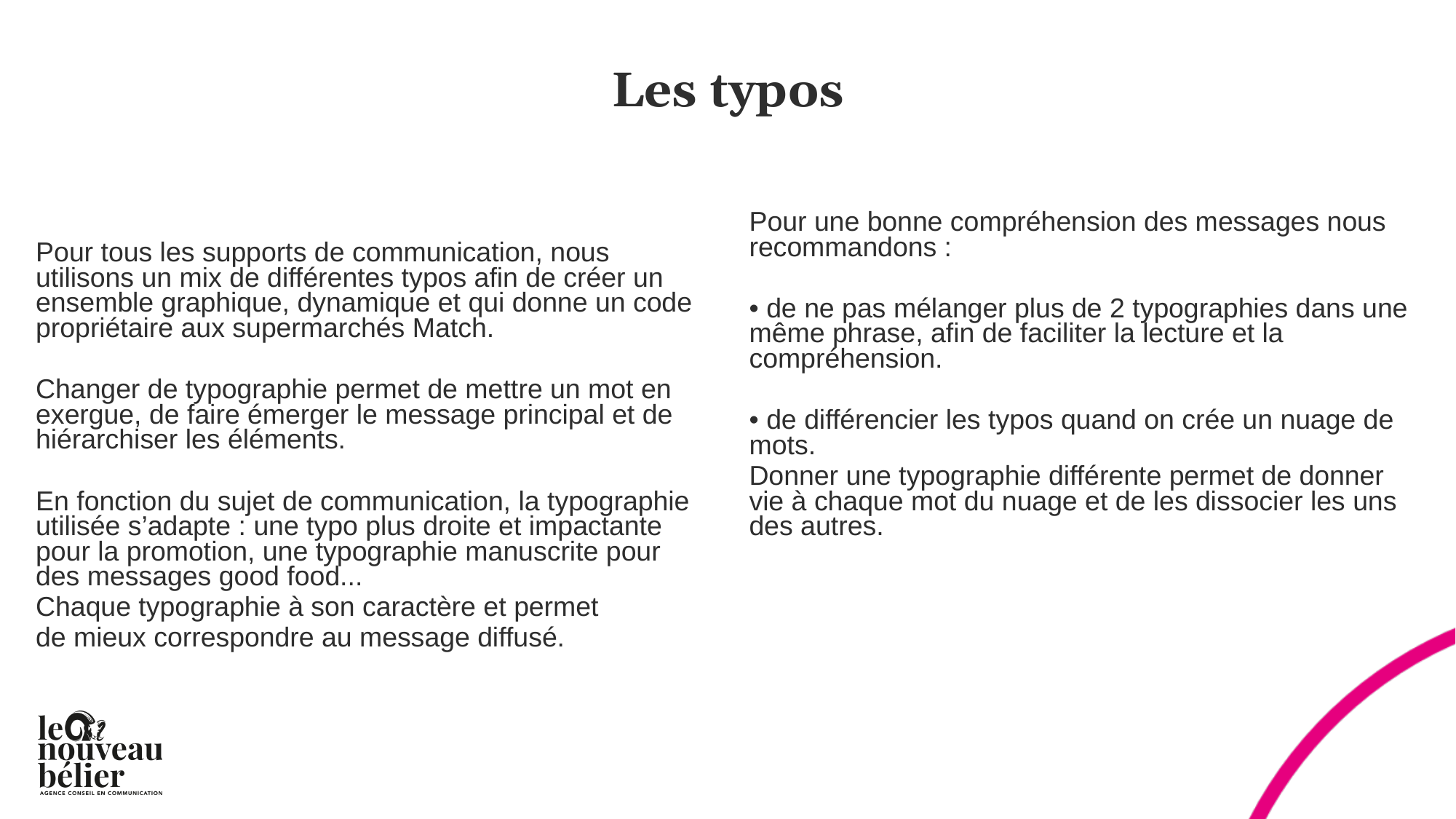

# Les typos

Pour tous les supports de communication, nous utilisons un mix de différentes typos afin de créer un ensemble graphique, dynamique et qui donne un code propriétaire aux supermarchés Match.

Changer de typographie permet de mettre un mot en exergue, de faire émerger le message principal et de hiérarchiser les éléments.

En fonction du sujet de communication, la typographie utilisée s’adapte : une typo plus droite et impactante pour la promotion, une typographie manuscrite pour des messages good food...
Chaque typographie à son caractère et permet
de mieux correspondre au message diffusé.

Pour une bonne compréhension des messages nous recommandons :

• de ne pas mélanger plus de 2 typographies dans une même phrase, afin de faciliter la lecture et la compréhension.

• de différencier les typos quand on crée un nuage de mots.
Donner une typographie différente permet de donner vie à chaque mot du nuage et de les dissocier les uns des autres.